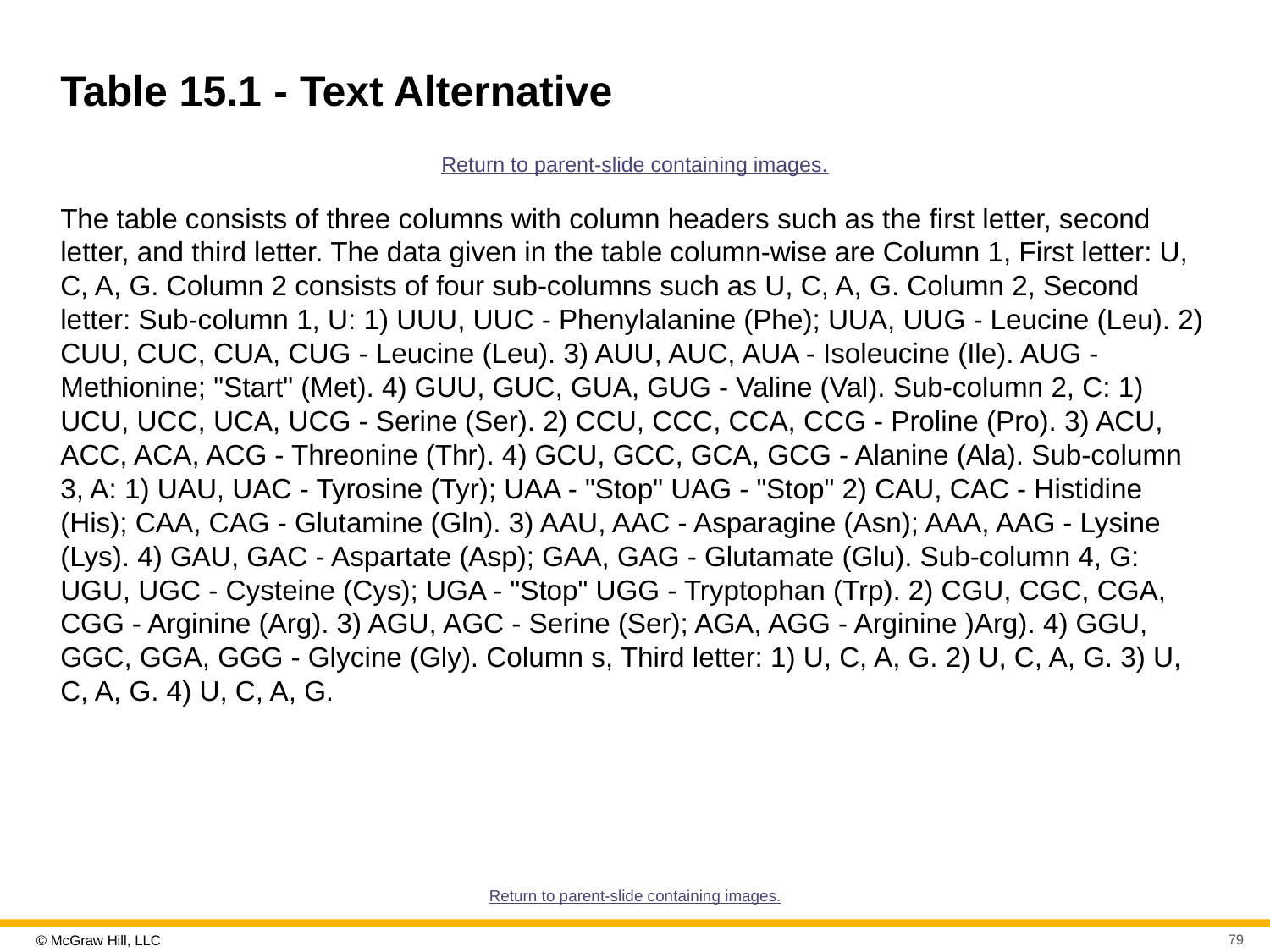

# Table 15.1 - Text Alternative
Return to parent-slide containing images.
The table consists of three columns with column headers such as the first letter, second letter, and third letter. The data given in the table column-wise are Column 1, First letter: U, C, A, G. Column 2 consists of four sub-columns such as U, C, A, G. Column 2, Second letter: Sub-column 1, U: 1) UUU, UUC - Phenylalanine (Phe); UUA, UUG - Leucine (Leu). 2) CUU, CUC, CUA, CUG - Leucine (Leu). 3) AUU, AUC, AUA - Isoleucine (Ile). AUG - Methionine; "Start" (Met). 4) GUU, GUC, GUA, GUG - Valine (Val). Sub-column 2, C: 1) UCU, UCC, UCA, UCG - Serine (Ser). 2) CCU, CCC, CCA, CCG - Proline (Pro). 3) ACU, ACC, ACA, ACG - Threonine (Thr). 4) GCU, GCC, GCA, GCG - Alanine (Ala). Sub-column 3, A: 1) UAU, UAC - Tyrosine (Tyr); UAA - "Stop" UAG - "Stop" 2) CAU, CAC - Histidine (His); CAA, CAG - Glutamine (Gln). 3) AAU, AAC - Asparagine (Asn); AAA, AAG - Lysine (Lys). 4) GAU, GAC - Aspartate (Asp); GAA, GAG - Glutamate (Glu). Sub-column 4, G: UGU, UGC - Cysteine (Cys); UGA - "Stop" UGG - Tryptophan (Trp). 2) CGU, CGC, CGA, CGG - Arginine (Arg). 3) AGU, AGC - Serine (Ser); AGA, AGG - Arginine )Arg). 4) GGU, GGC, GGA, GGG - Glycine (Gly). Column s, Third letter: 1) U, C, A, G. 2) U, C, A, G. 3) U, C, A, G. 4) U, C, A, G.
Return to parent-slide containing images.
79